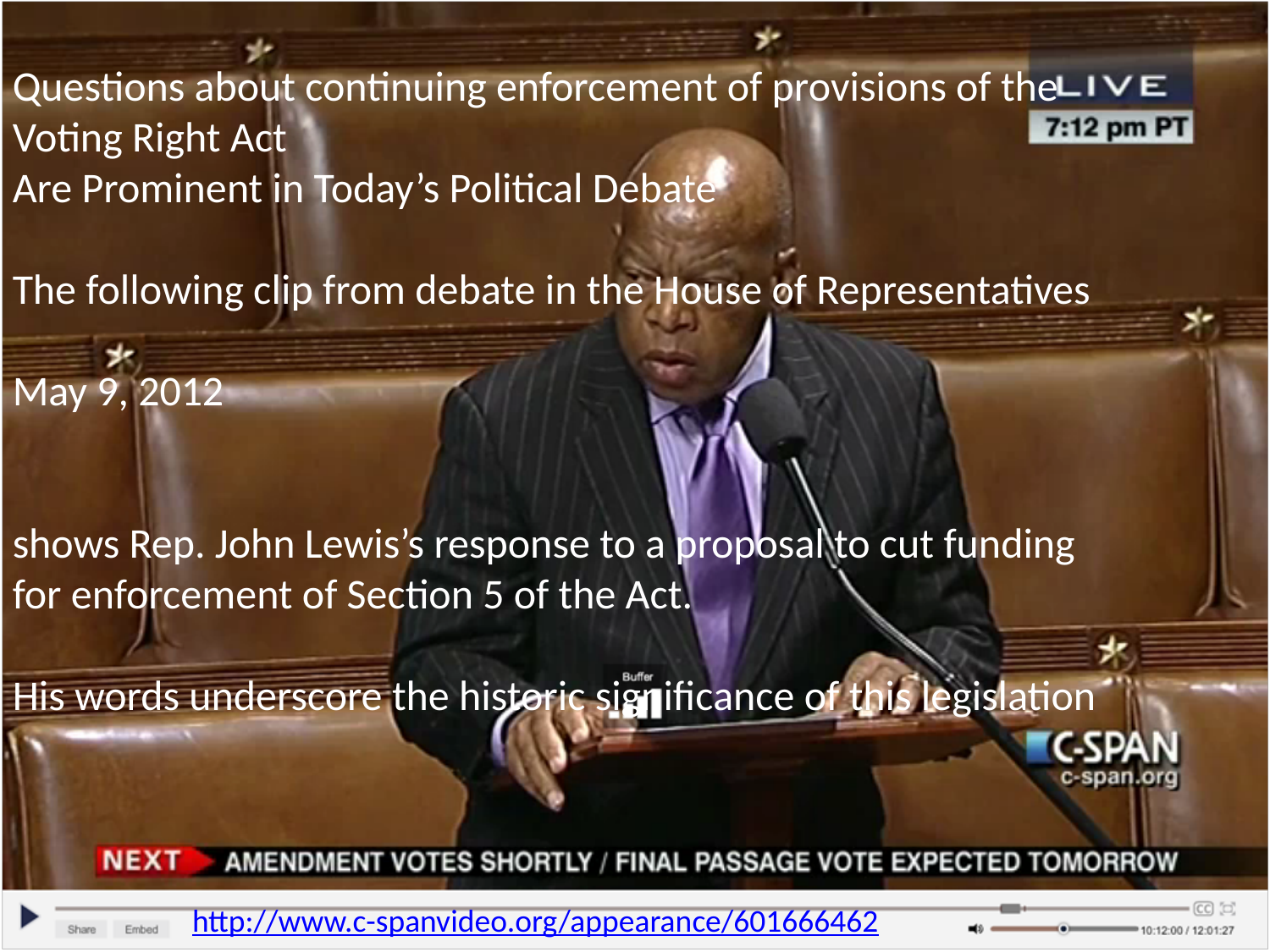

Questions about continuing enforcement of provisions of the Voting Right Act
Are Prominent in Today’s Political Debate

The following clip from debate in the House of Representatives

May 9, 2012

shows Rep. John Lewis’s response to a proposal to cut funding for enforcement of Section 5 of the Act.

His words underscore the historic significance of this legislation

http://www.c-spanvideo.org/appearance/601666462